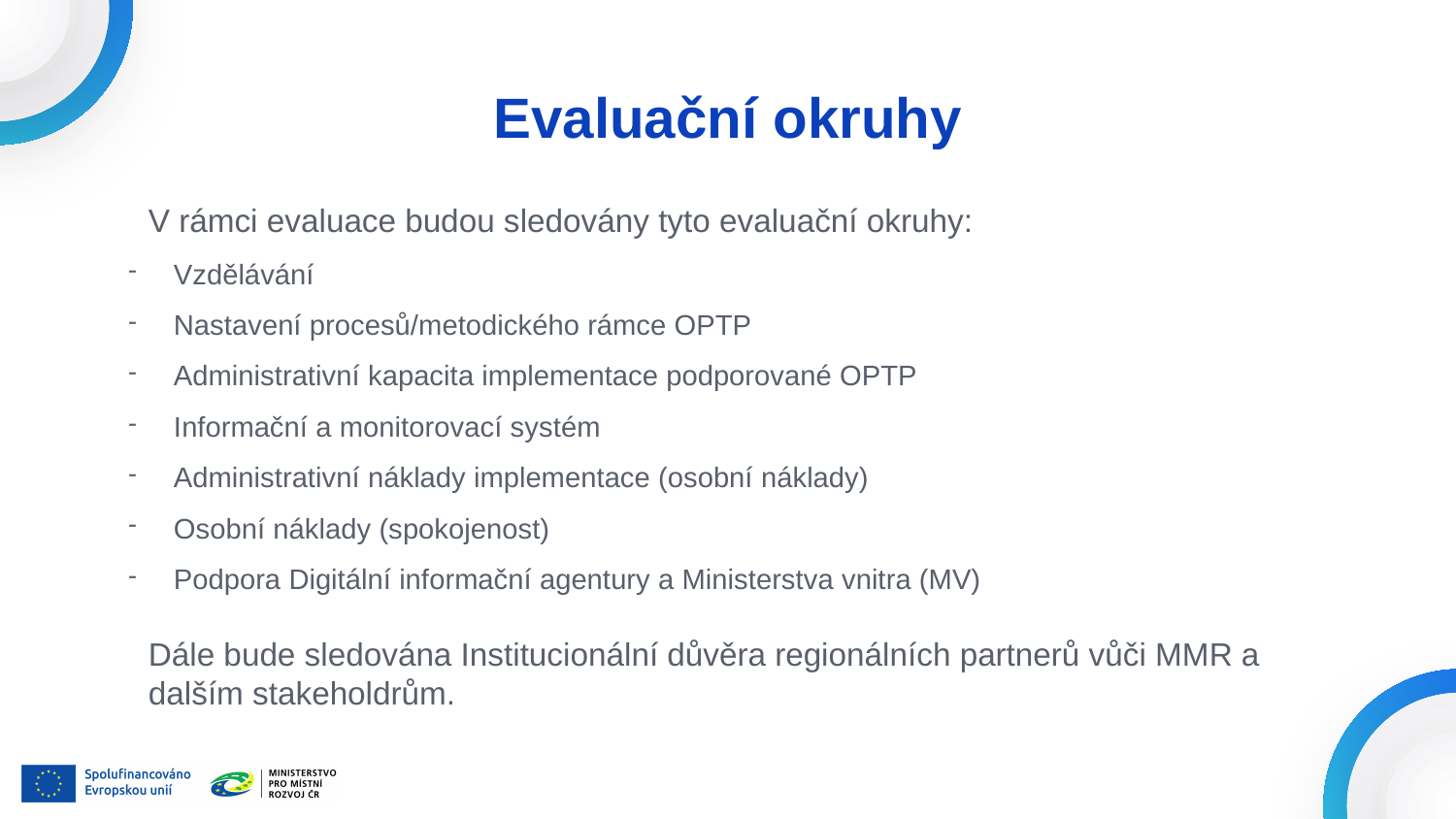

# Evaluační okruhy
V rámci evaluace budou sledovány tyto evaluační okruhy:
Vzdělávání
Nastavení procesů/metodického rámce OPTP
Administrativní kapacita implementace podporované OPTP
Informační a monitorovací systém
Administrativní náklady implementace (osobní náklady)
Osobní náklady (spokojenost)
Podpora Digitální informační agentury a Ministerstva vnitra (MV)

Dále bude sledována Institucionální důvěra regionálních partnerů vůči MMR a dalším stakeholdrům.